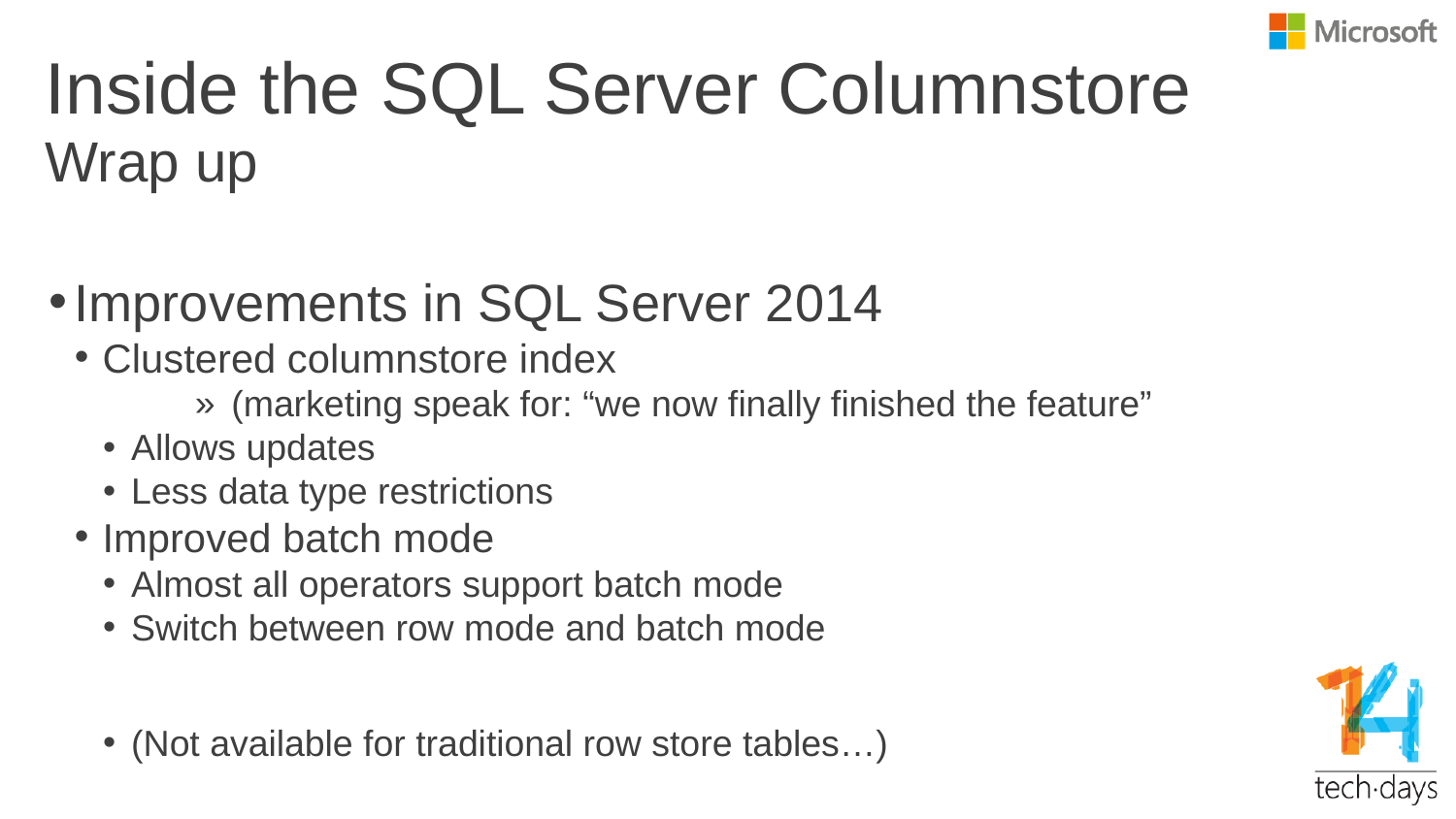

# Inside the SQL Server Columnstore
Wrap up
Improvements in SQL Server 2014
Clustered columnstore index
(marketing speak for: “we now finally finished the feature”
Allows updates
Less data type restrictions
Improved batch mode
Almost all operators support batch mode
Switch between row mode and batch mode

(Not available for traditional row store tables…)